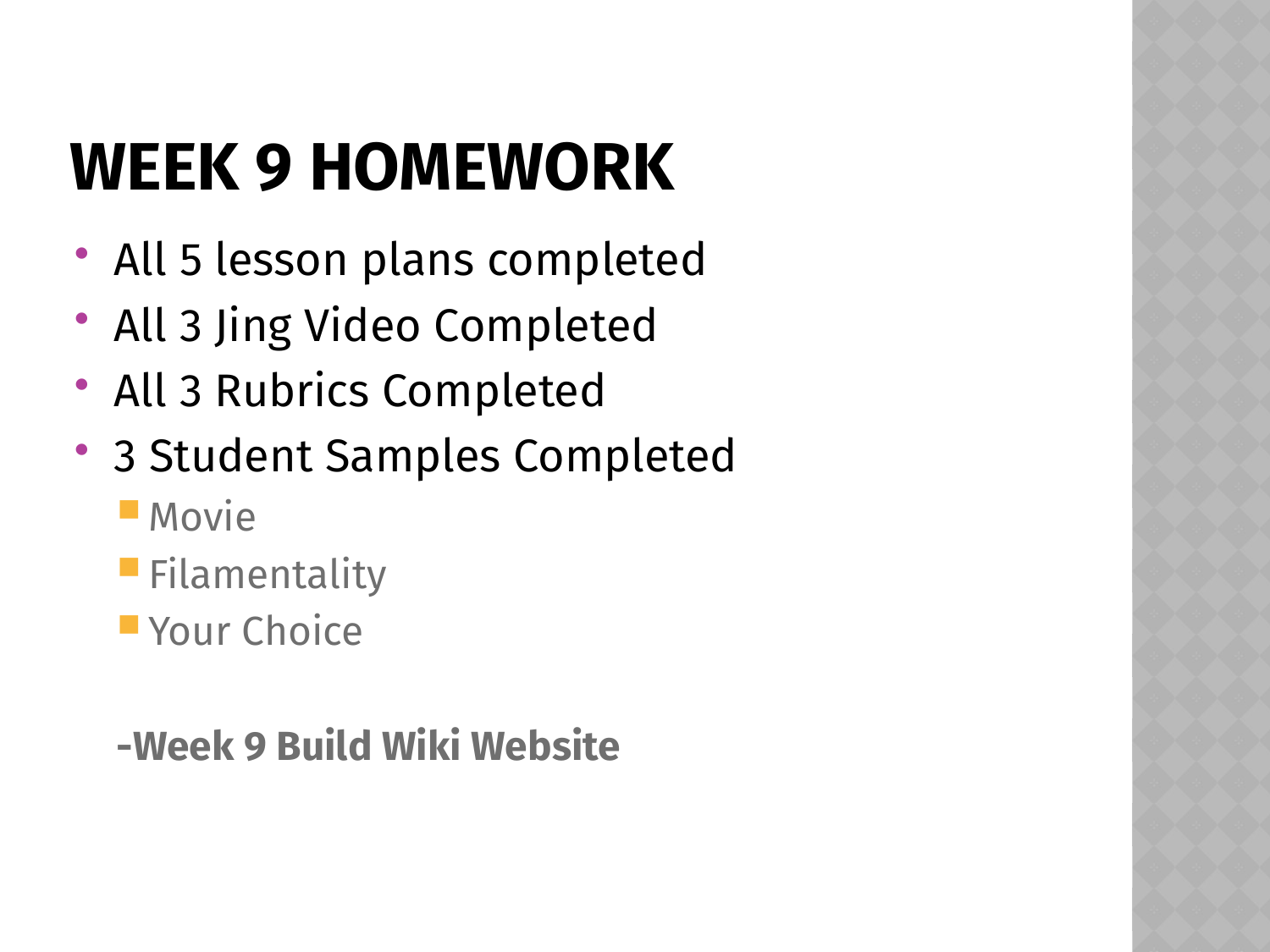

# Week 9 Homework
All 5 lesson plans completed
All 3 Jing Video Completed
All 3 Rubrics Completed
3 Student Samples Completed
Movie
Filamentality
Your Choice

-Week 9 Build Wiki Website